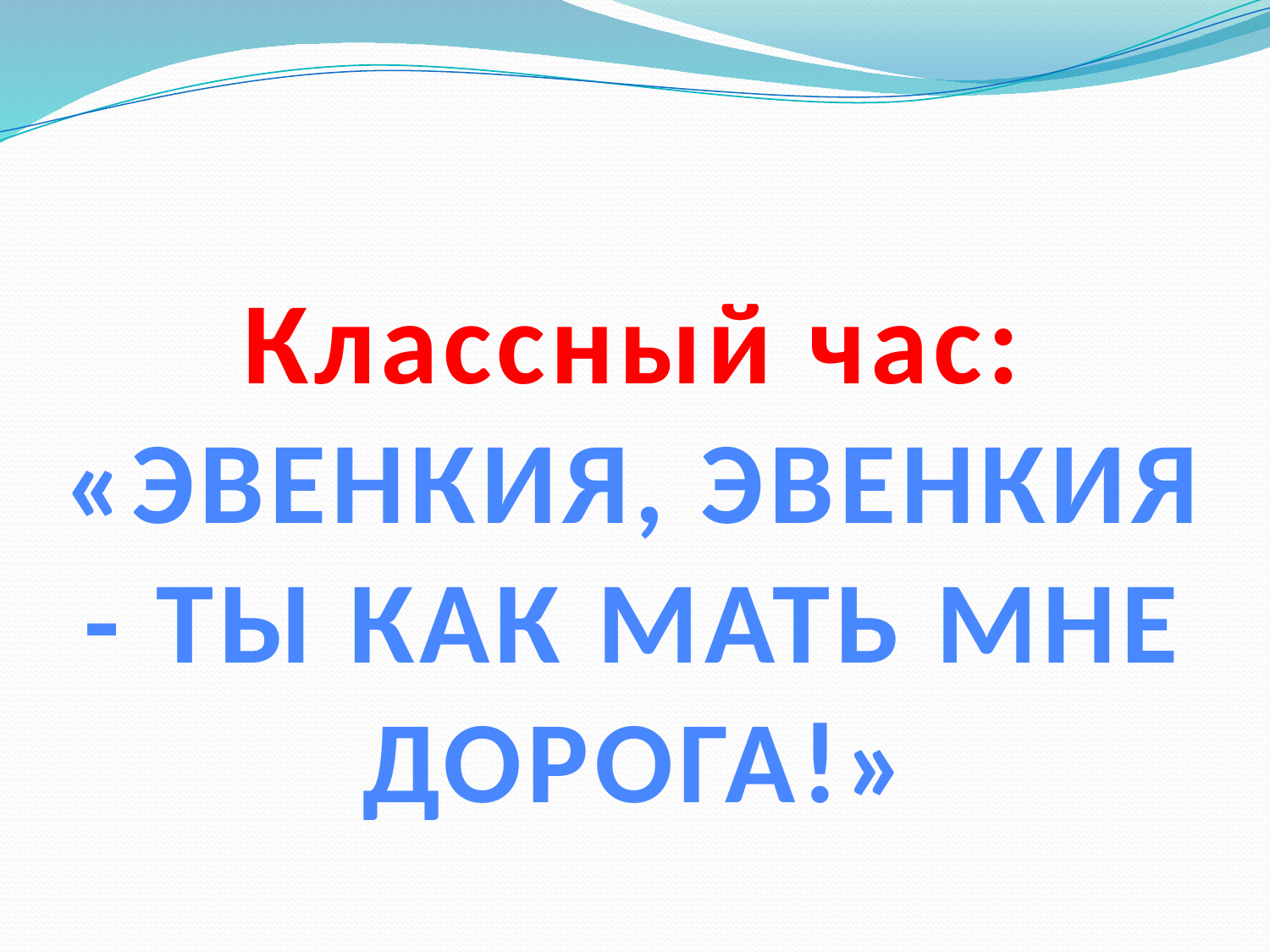

# Классный час: «ЭВЕНКИЯ, ЭВЕНКИЯ - ТЫ КАК МАТЬ МНЕ ДОРОГА!»